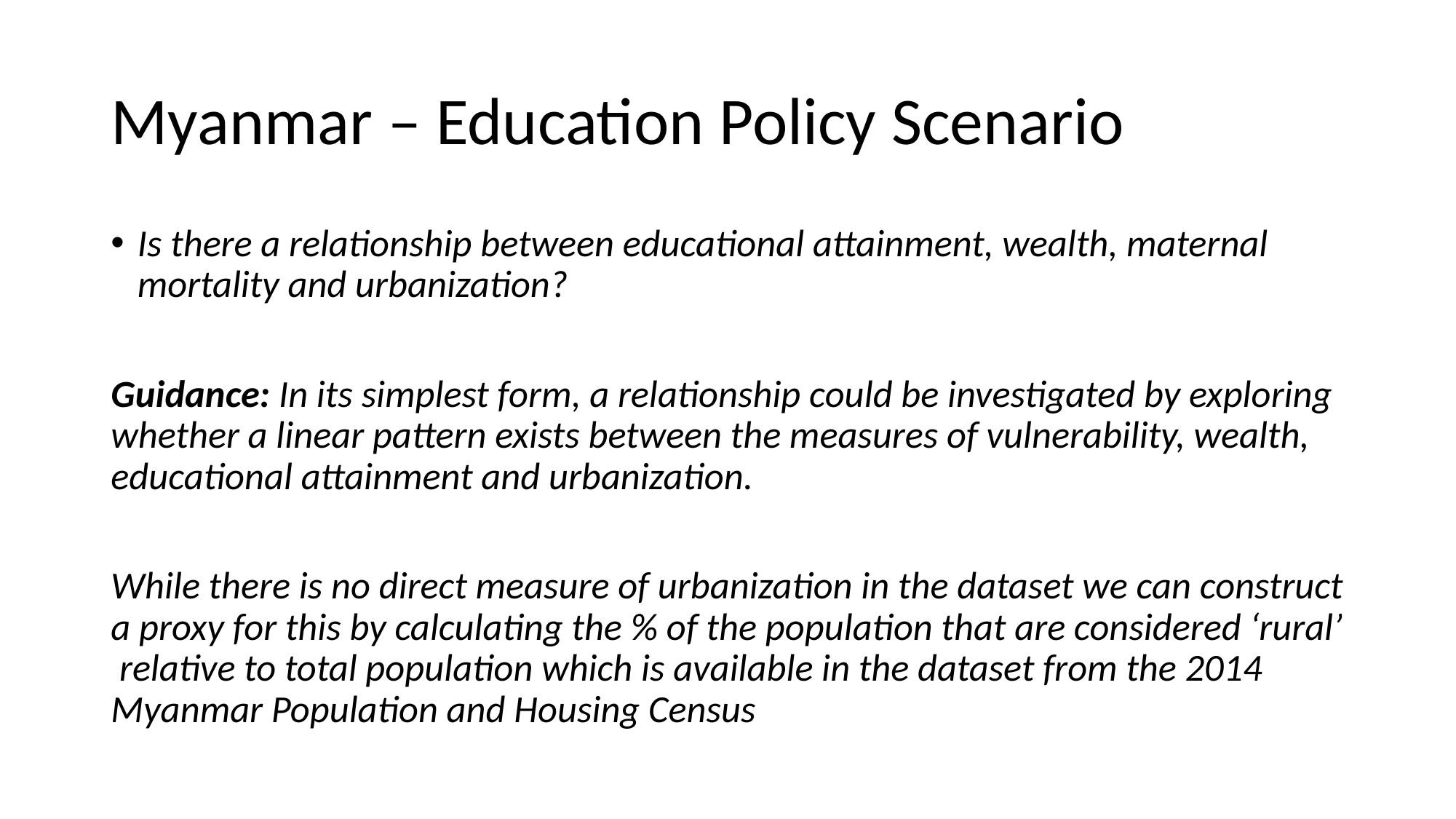

# Myanmar – Education Policy Scenario
Is there a relationship between educational attainment, wealth, maternal mortality and urbanization?

Guidance: In its simplest form, a relationship could be investigated by exploring whether a linear pattern exists between the measures of vulnerability, wealth, educational attainment and urbanization.

While there is no direct measure of urbanization in the dataset we can construct a proxy for this by calculating the % of the population that are considered ‘rural’  relative to total population which is available in the dataset from the 2014 Myanmar Population and Housing Census